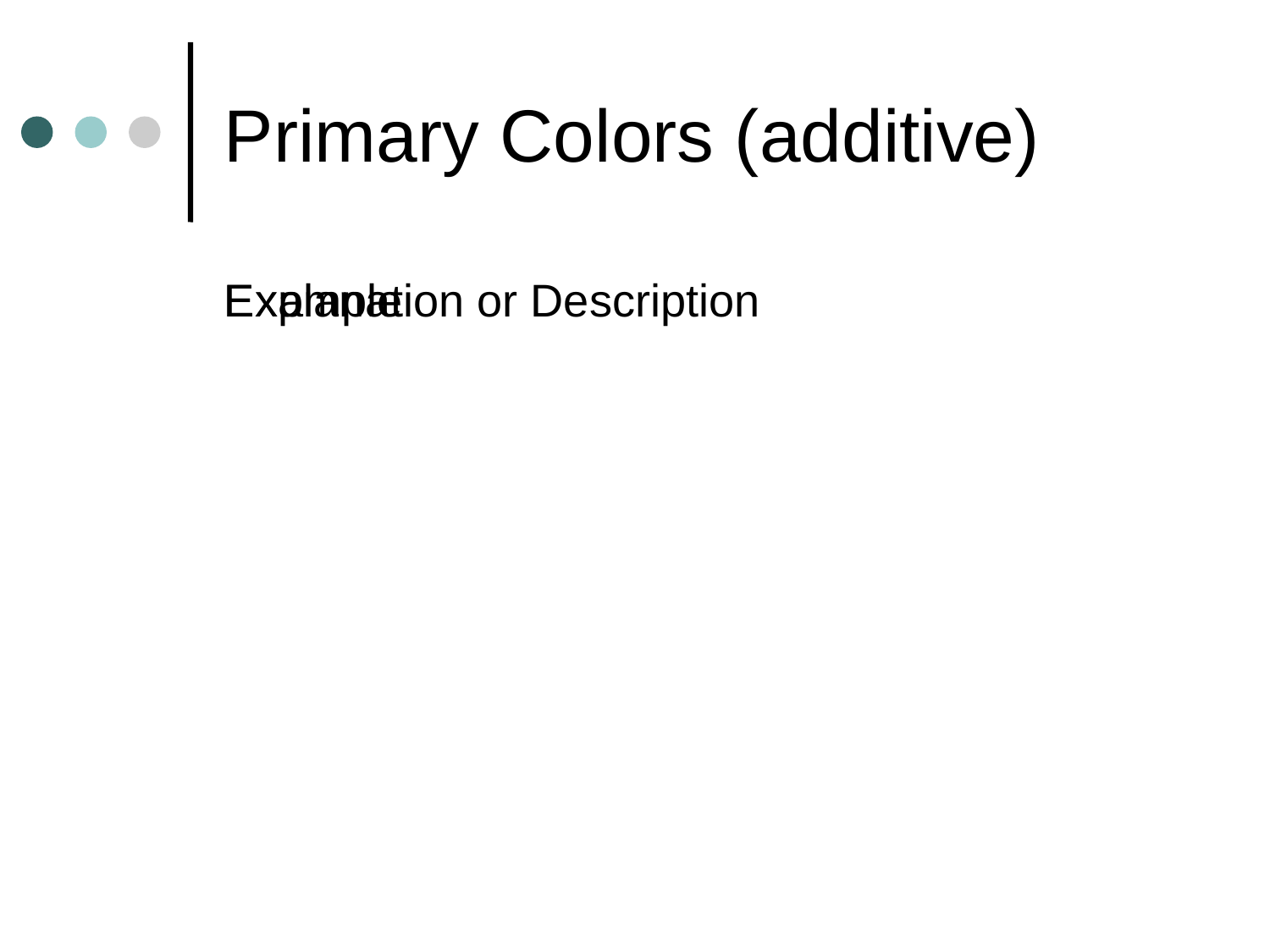

# Primary Colors (additive)
Explanation or Description
Example